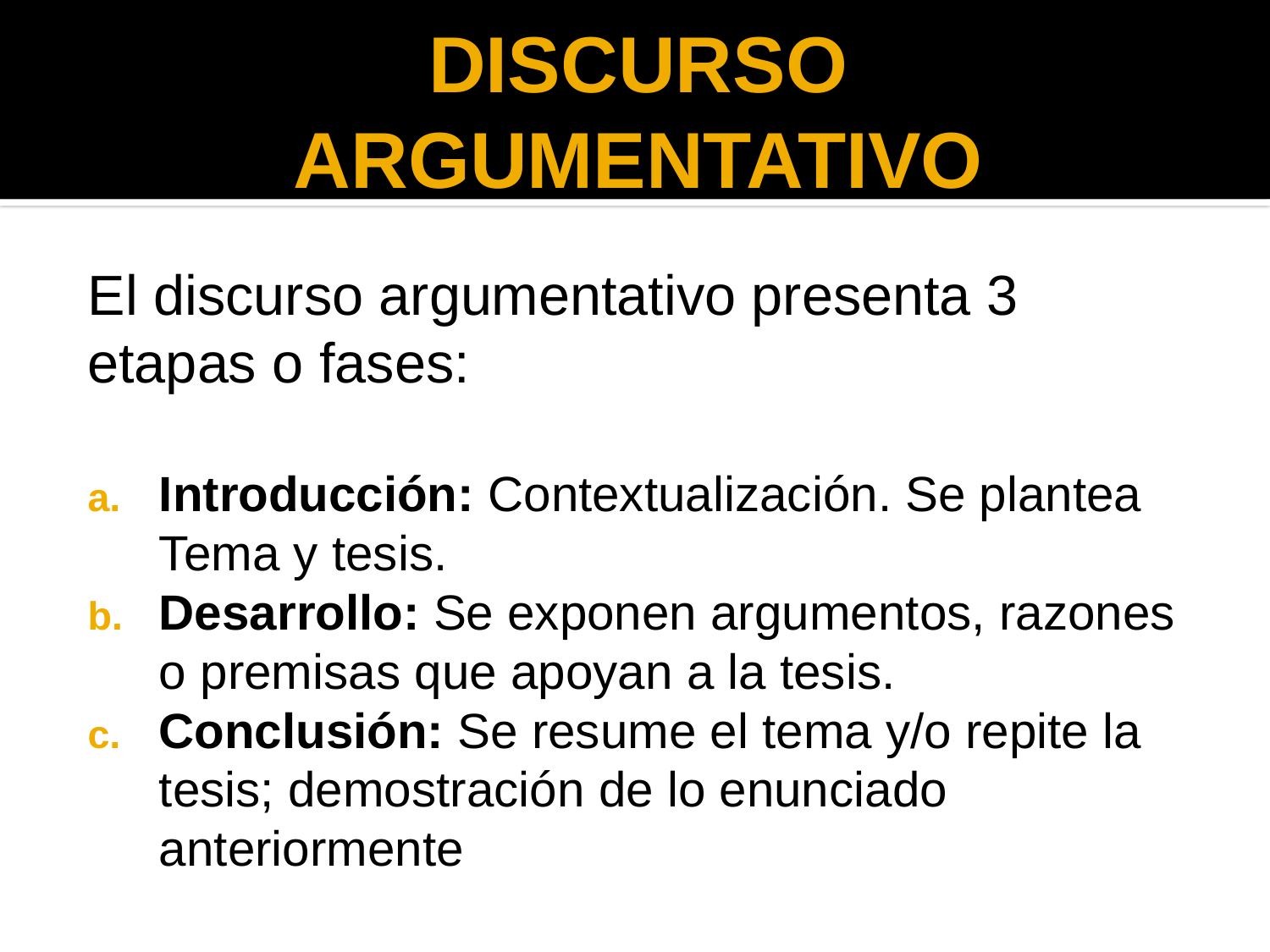

# DISCURSO ARGUMENTATIVO
El discurso argumentativo presenta 3 etapas o fases:

Introducción: Contextualización. Se plantea Tema y tesis.
Desarrollo: Se exponen argumentos, razones o premisas que apoyan a la tesis.
Conclusión: Se resume el tema y/o repite la tesis; demostración de lo enunciado anteriormente